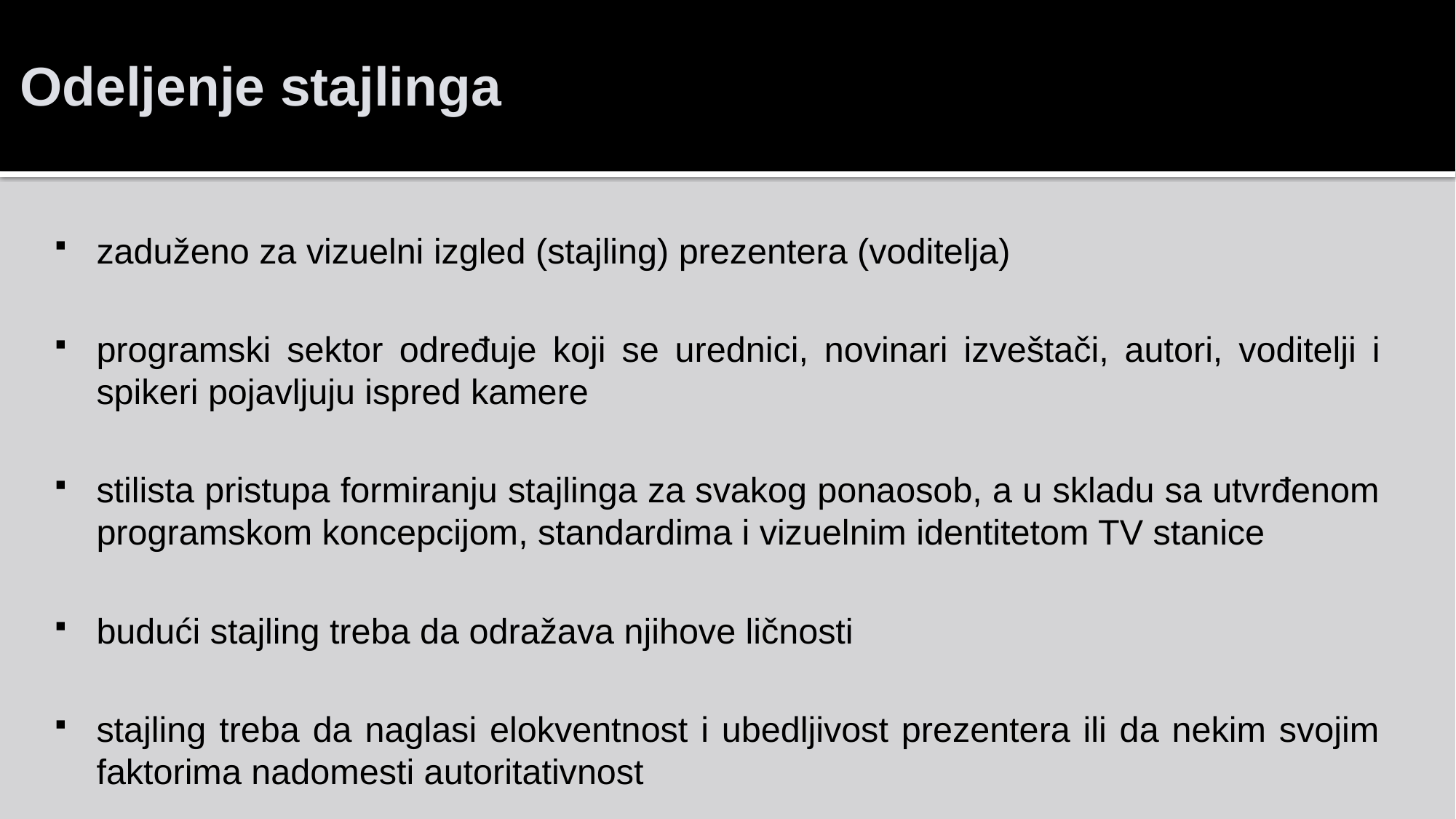

# Odeljenje stajlinga

zaduženo za vizuelni izgled (stajling) prezentera (voditelja)

programski sektor određuje koji se urednici, novinari izveštači, autori, voditelji i spikeri pojavljuju ispred kamere

stilista pristupa formiranju stajlinga za svakog ponaosob, a u skladu sa utvrđenom programskom koncepcijom, standardima i vizuelnim identitetom TV stanice

budući stajling treba da odražava njihove ličnosti

stajling treba da naglasi elokventnost i ubedljivost prezentera ili da nekim svojim faktorima nadomesti autoritativnost